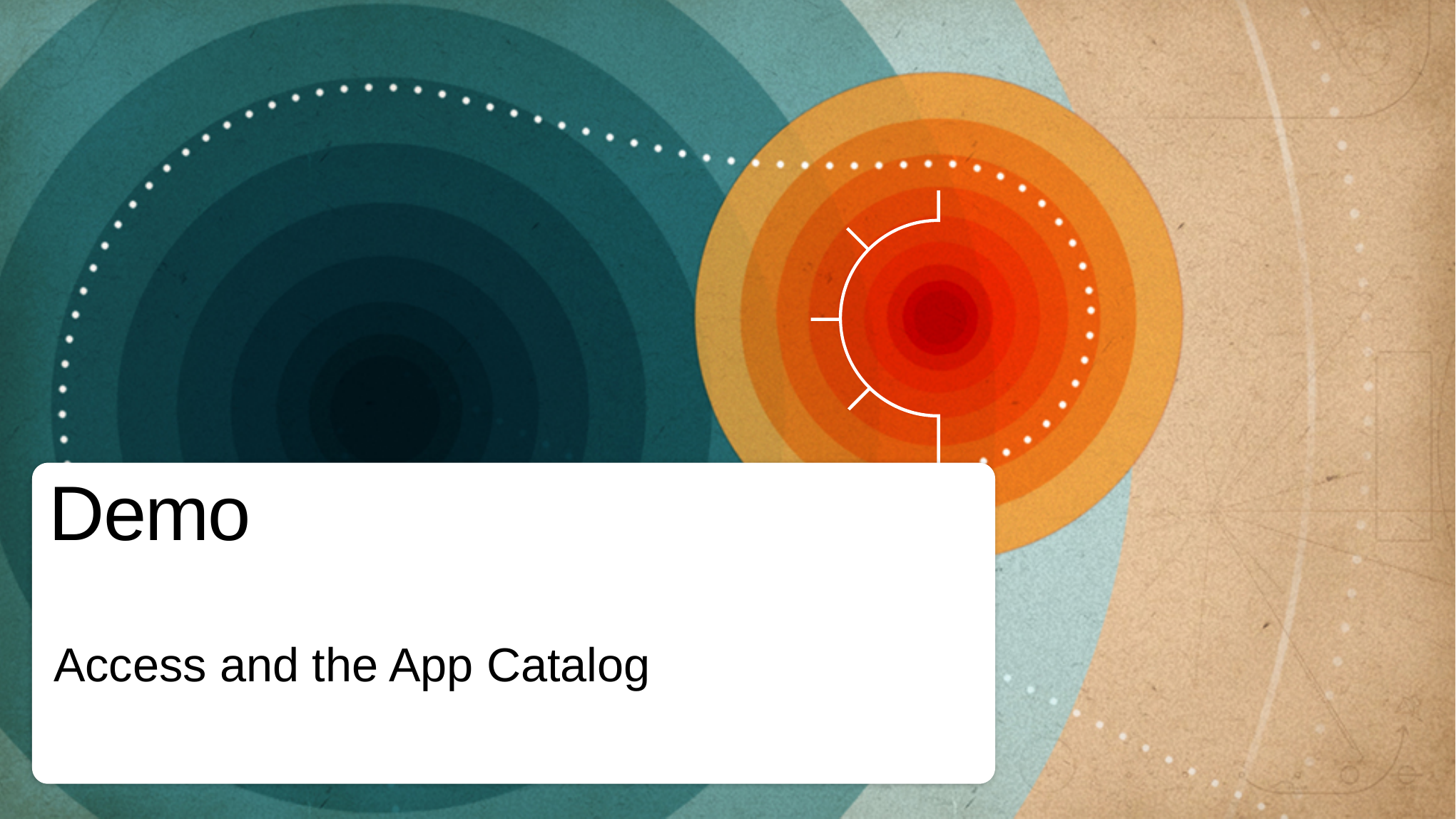

# Demo
Access and the App Catalog